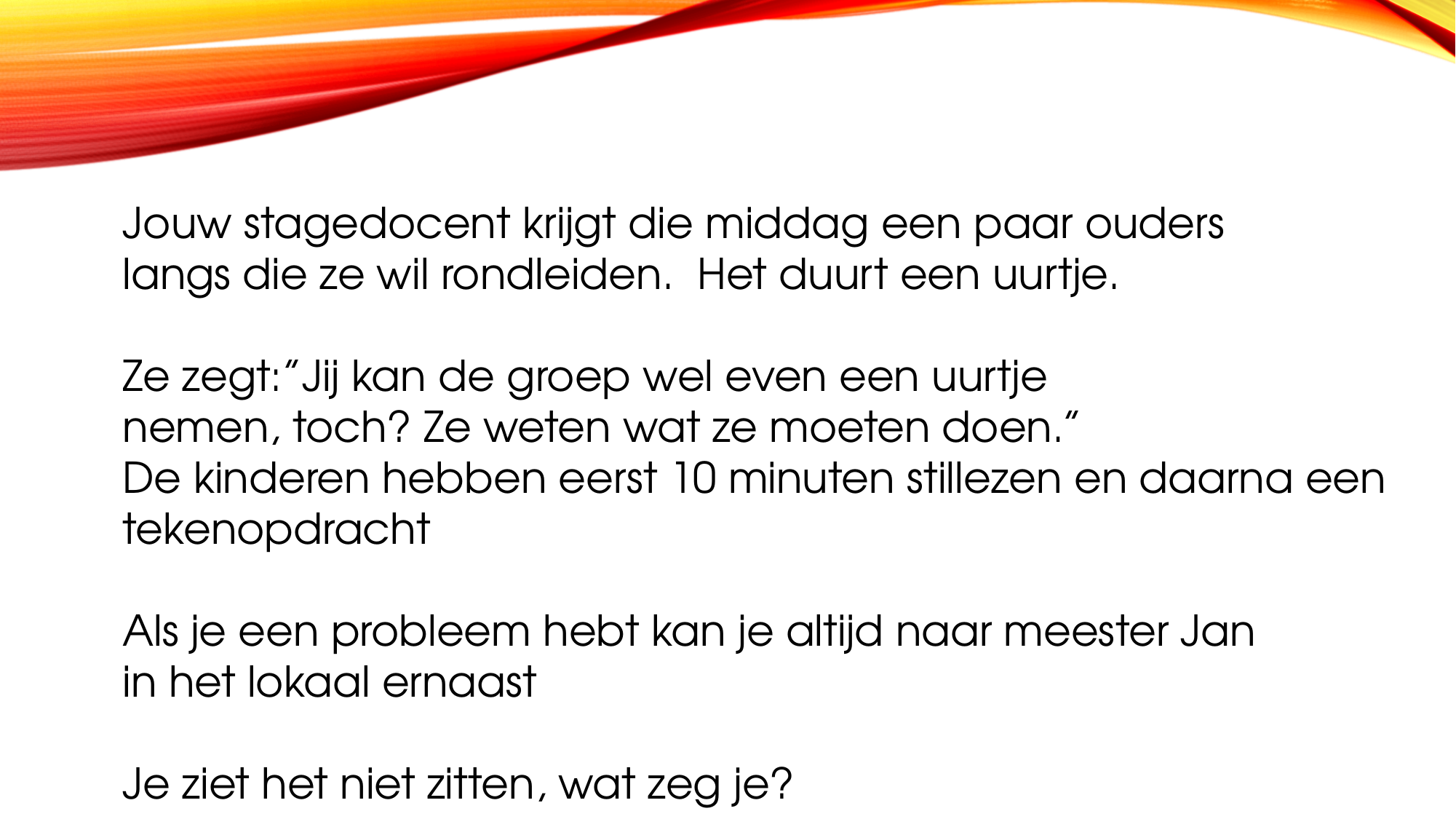

Jouw stagedocent krijgt die middag een paar ouders
langs die ze wil rondleiden.  Het duurt een uurtje.

Ze zegt:”Jij kan de groep wel even een uurtje
nemen, toch? Ze weten wat ze moeten doen.”
De kinderen hebben eerst 10 minuten stillezen en daarna een
tekenopdracht

Als je een probleem hebt kan je altijd naar meester Jan
in het lokaal ernaast

Je ziet het niet zitten, wat zeg je?